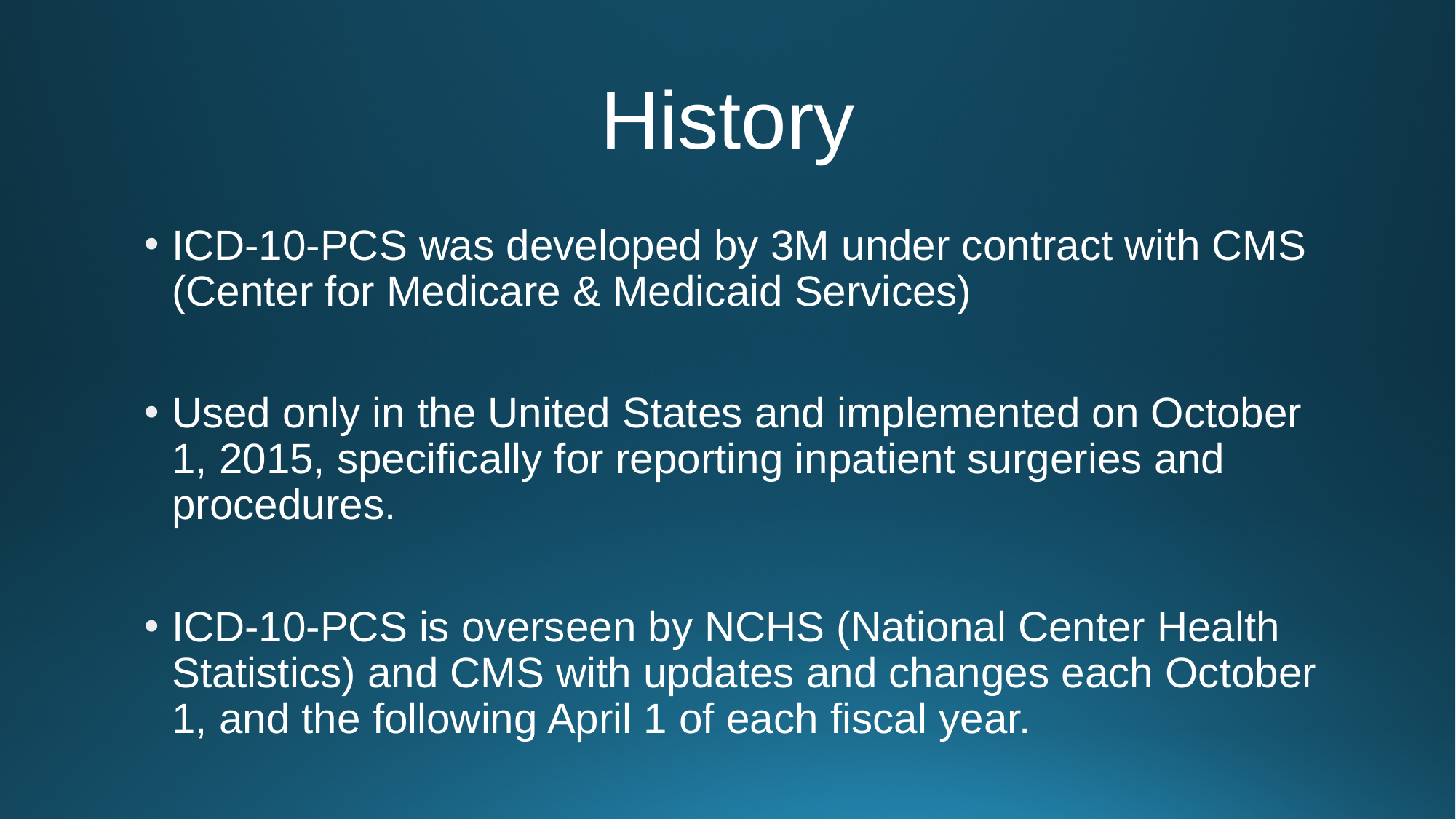

# History
ICD-10-PCS was developed by 3M under contract with CMS (Center for Medicare & Medicaid Services)

Used only in the United States and implemented on October 1, 2015, specifically for reporting inpatient surgeries and procedures.

ICD-10-PCS is overseen by NCHS (National Center Health Statistics) and CMS with updates and changes each October 1, and the following April 1 of each fiscal year.